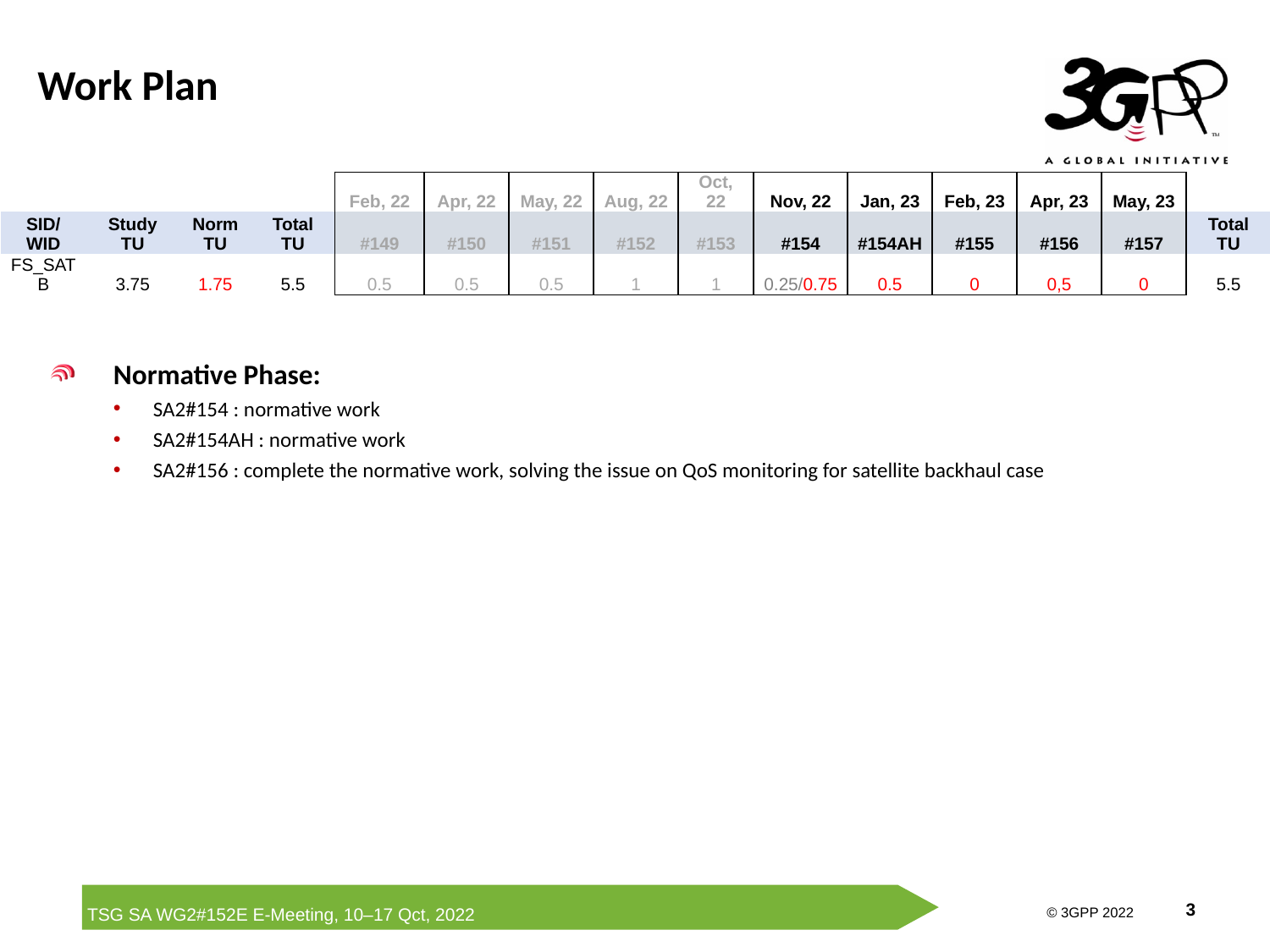

Work Plan
|  |  |  |  | Feb, 22 | Apr, 22 | May, 22 | Aug, 22 | Oct, 22 | Nov, 22 | Jan, 23 | Feb, 23 | Apr, 23 | May, 23 |  |
| --- | --- | --- | --- | --- | --- | --- | --- | --- | --- | --- | --- | --- | --- | --- |
| SID/WID | Study TU | Norm TU | Total TU | #149 | #150 | #151 | #152 | #153 | #154 | #154AH | #155 | #156 | #157 | Total TU |
| FS\_SATB | 3.75 | 1.75 | 5.5 | 0.5 | 0.5 | 0.5 | 1 | 1 | 0.25/0.75 | 0.5 | 0 | 0,5 | 0 | 5.5 |

Normative Phase:
SA2#154 : normative work
SA2#154AH : normative work
SA2#156 : complete the normative work, solving the issue on QoS monitoring for satellite backhaul case